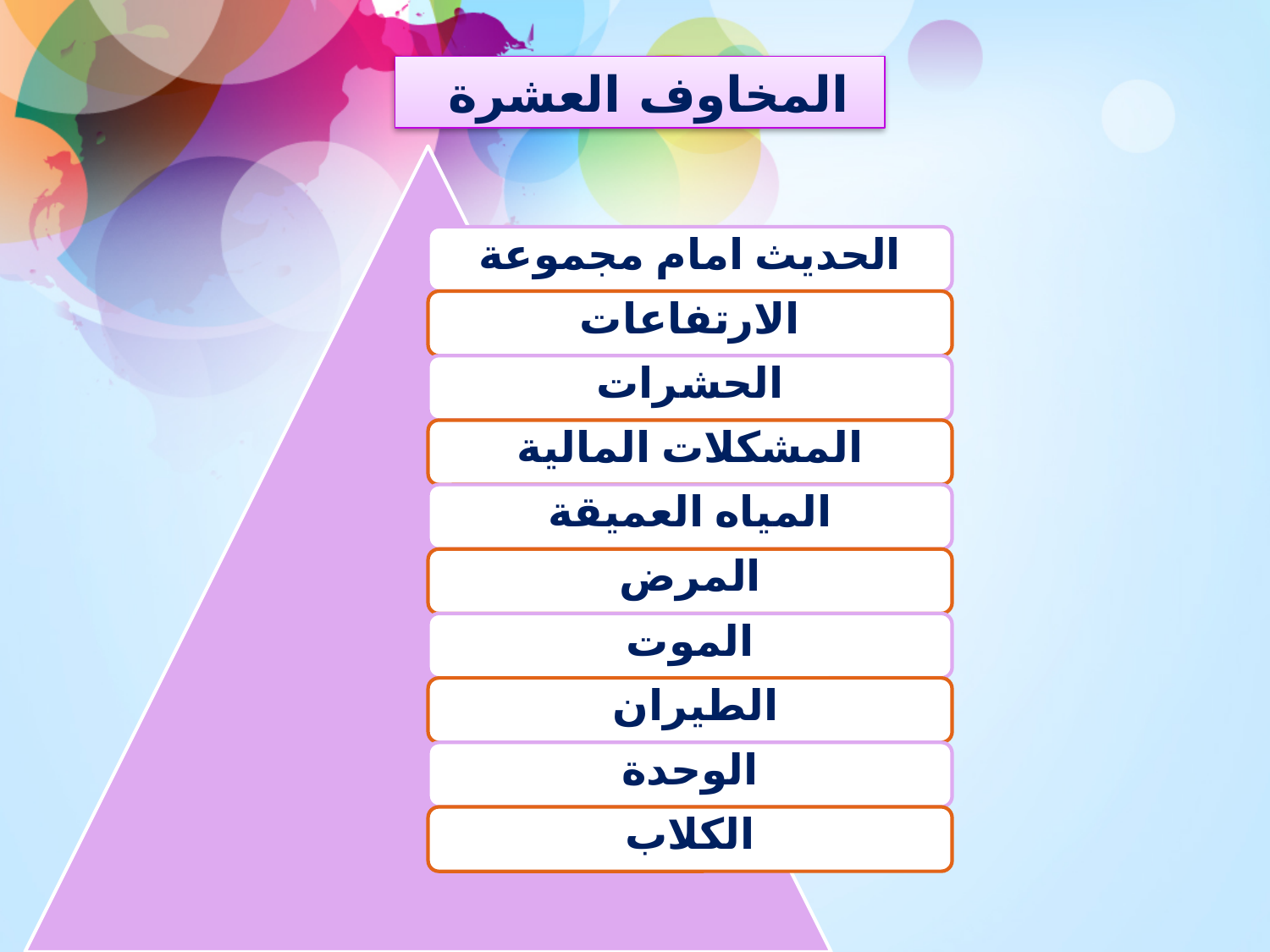

المخاوف العشرة
الحديث امام مجموعة
الحشرات
المياه العميقة
المرض
الموت
الطيران
الوحدة